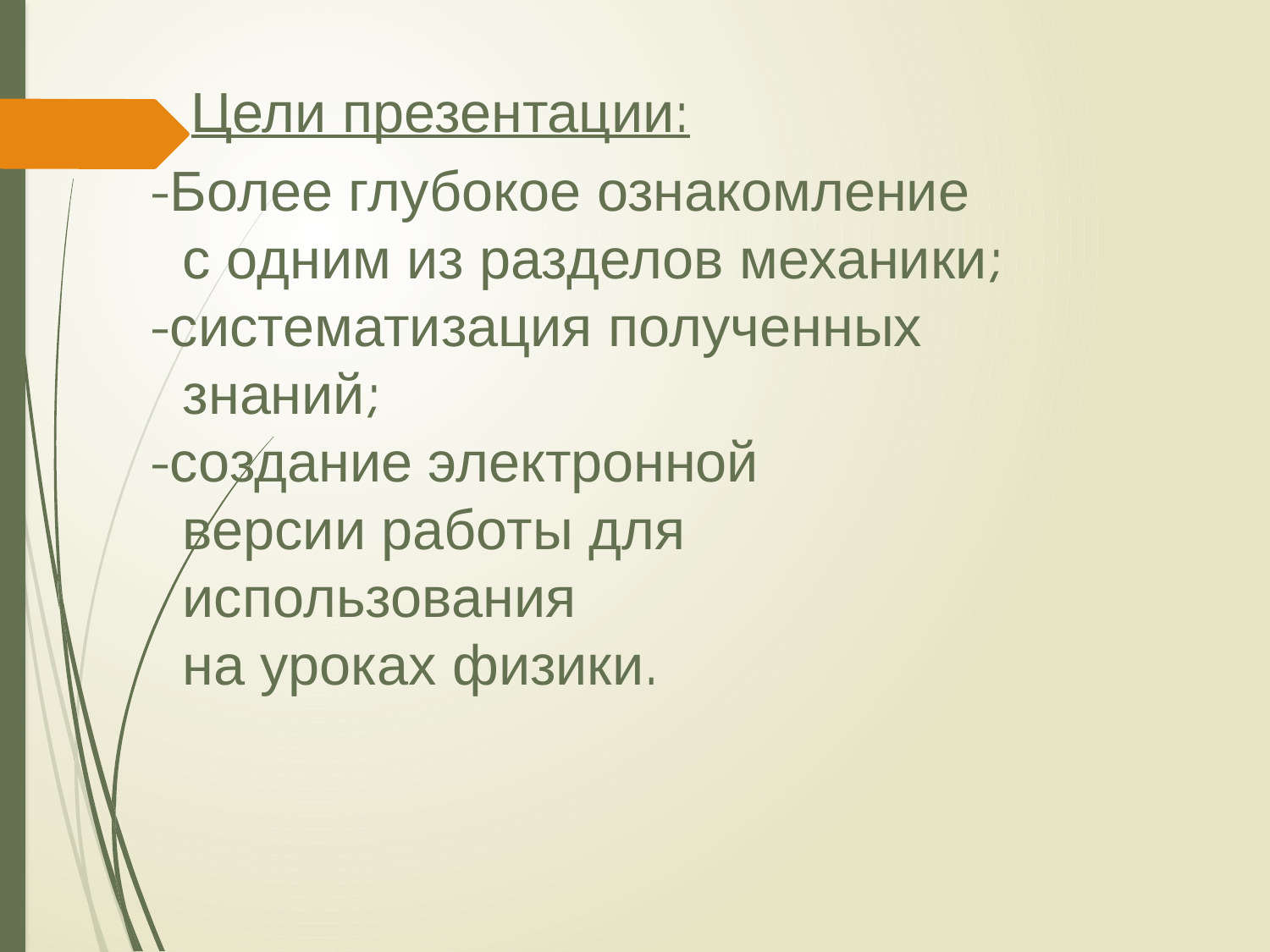

Цели презентации:
-Более глубокое ознакомление
  с одним из разделов механики;
-систематизация полученных
  знаний;
-создание электронной
  версии работы для
  использования
  на уроках физики.